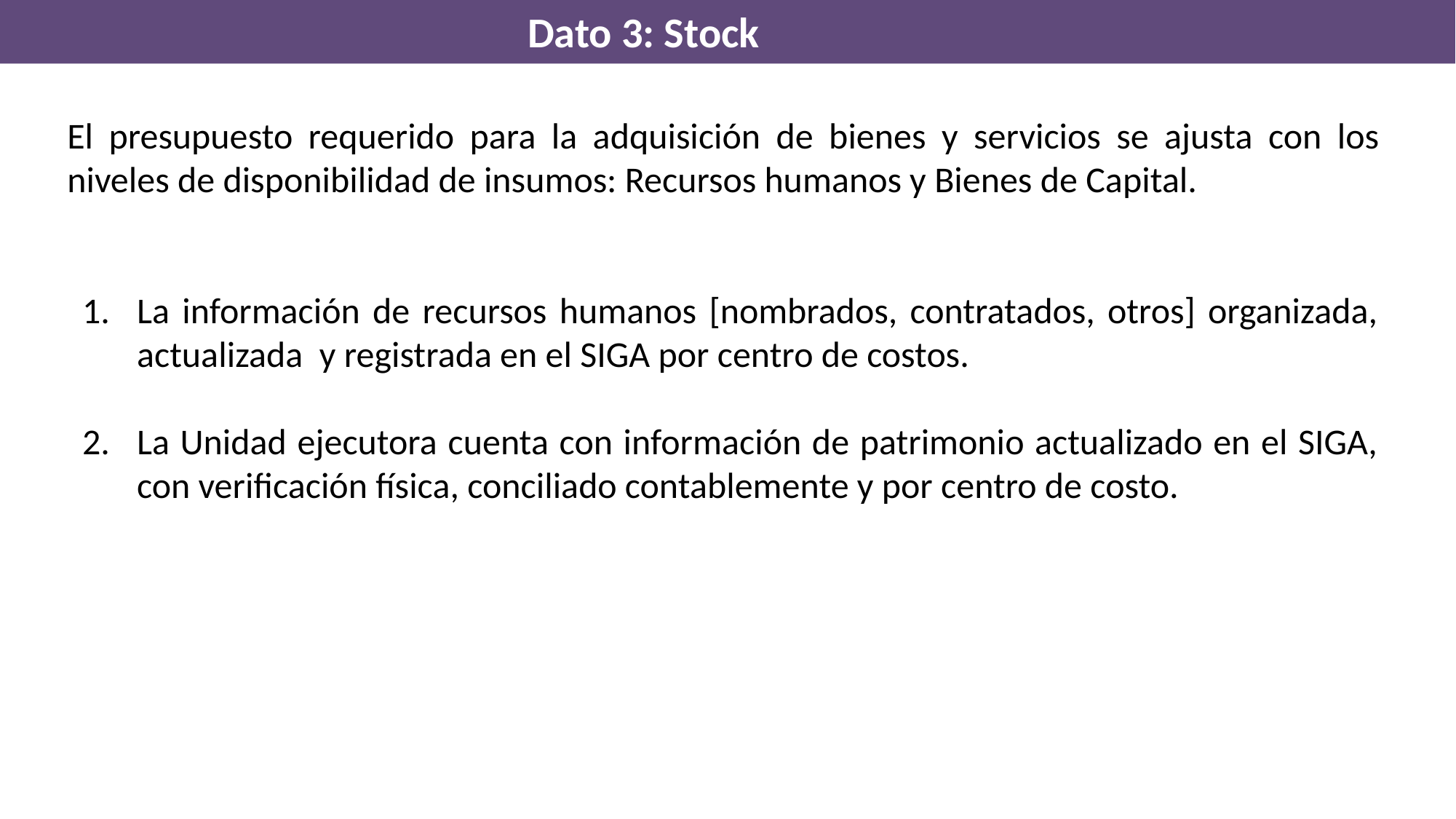

Dato 3: Stock
El presupuesto requerido para la adquisición de bienes y servicios se ajusta con los niveles de disponibilidad de insumos: Recursos humanos y Bienes de Capital.
La información de recursos humanos [nombrados, contratados, otros] organizada, actualizada  y registrada en el SIGA por centro de costos.

La Unidad ejecutora cuenta con información de patrimonio actualizado en el SIGA, con verificación física, conciliado contablemente y por centro de costo.